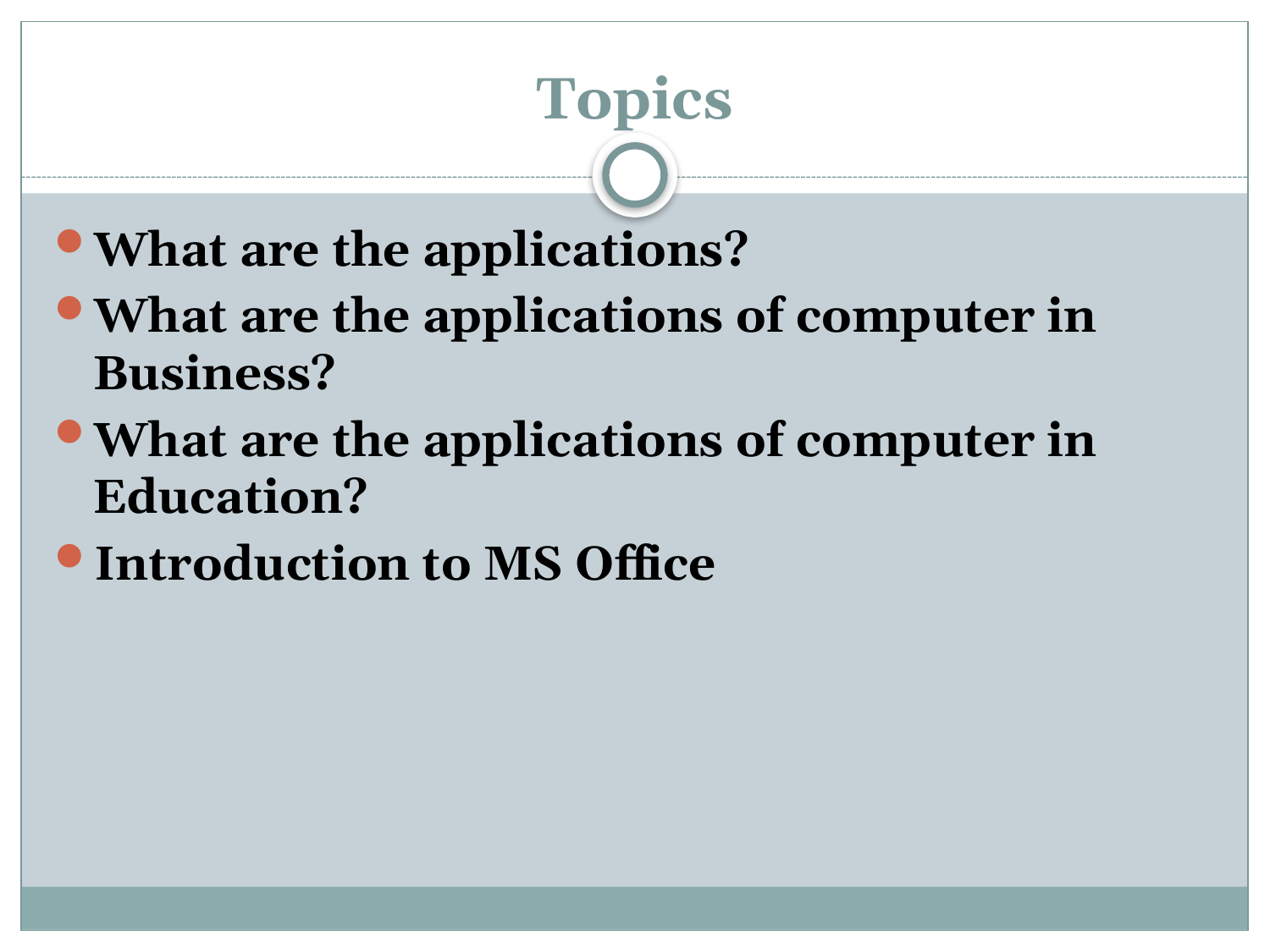

# Topics
What are the applications?
What are the applications of computer in Business?
What are the applications of computer in Education?
Introduction to MS Office